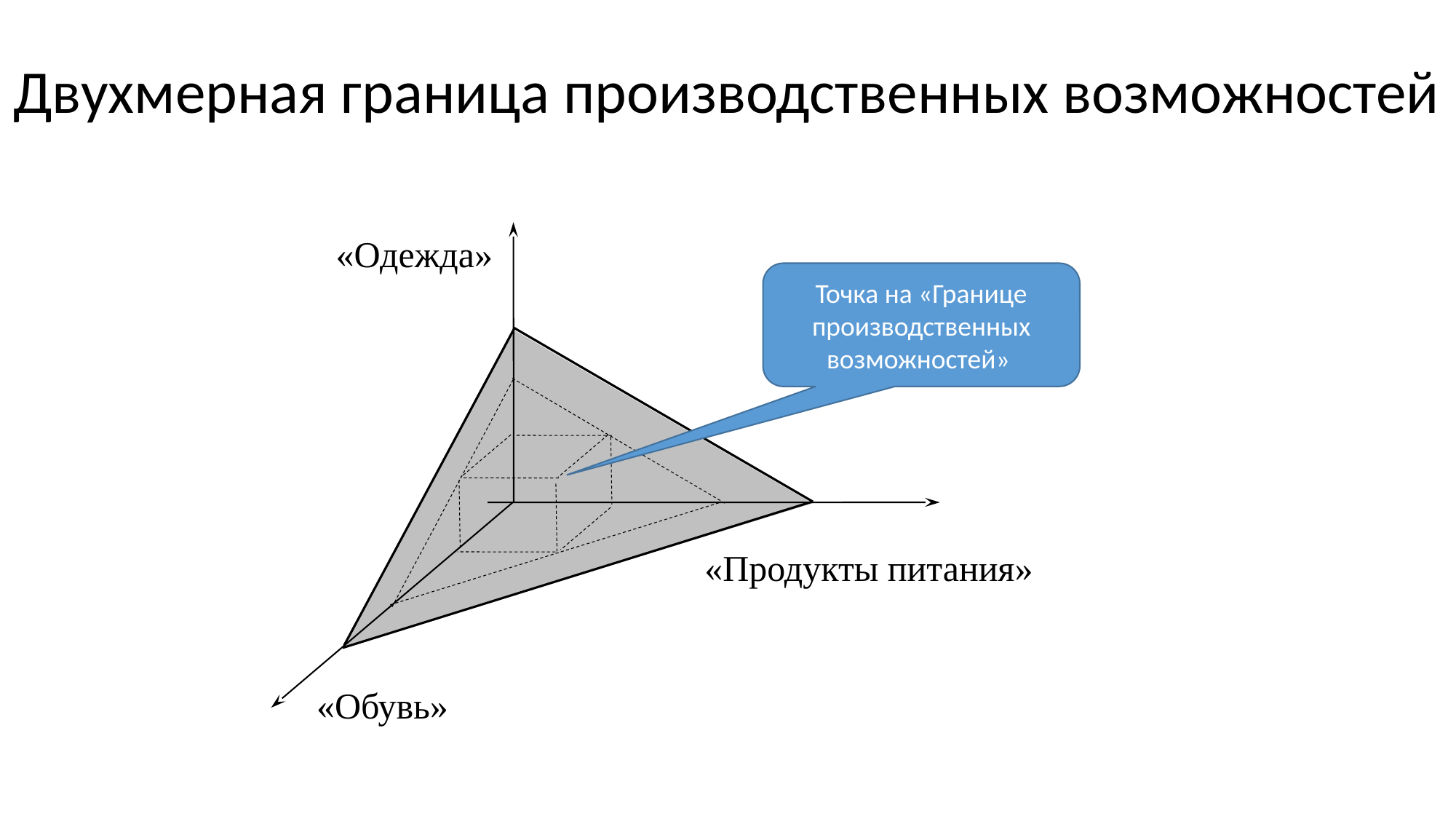

# Двухмерная граница производственных возможностей
«Одежда»

«Продукты питания»
«Обувь»
Точка на «Границе производственных возможностей»